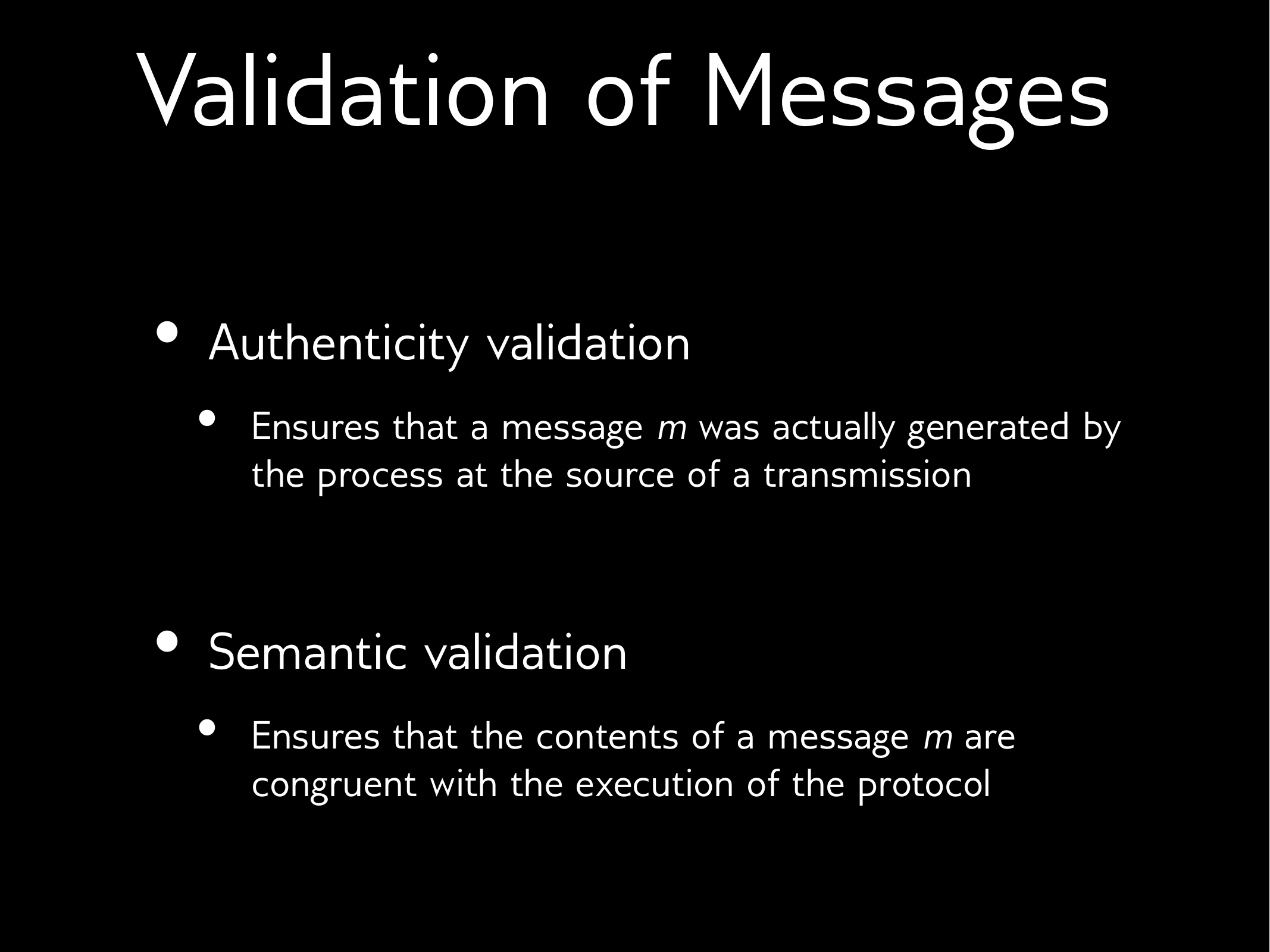

# Validation of Messages
Authenticity validation
Ensures that a message m was actually generated by the process at the source of a transmission

Semantic validation
Ensures that the contents of a message m are congruent with the execution of the protocol